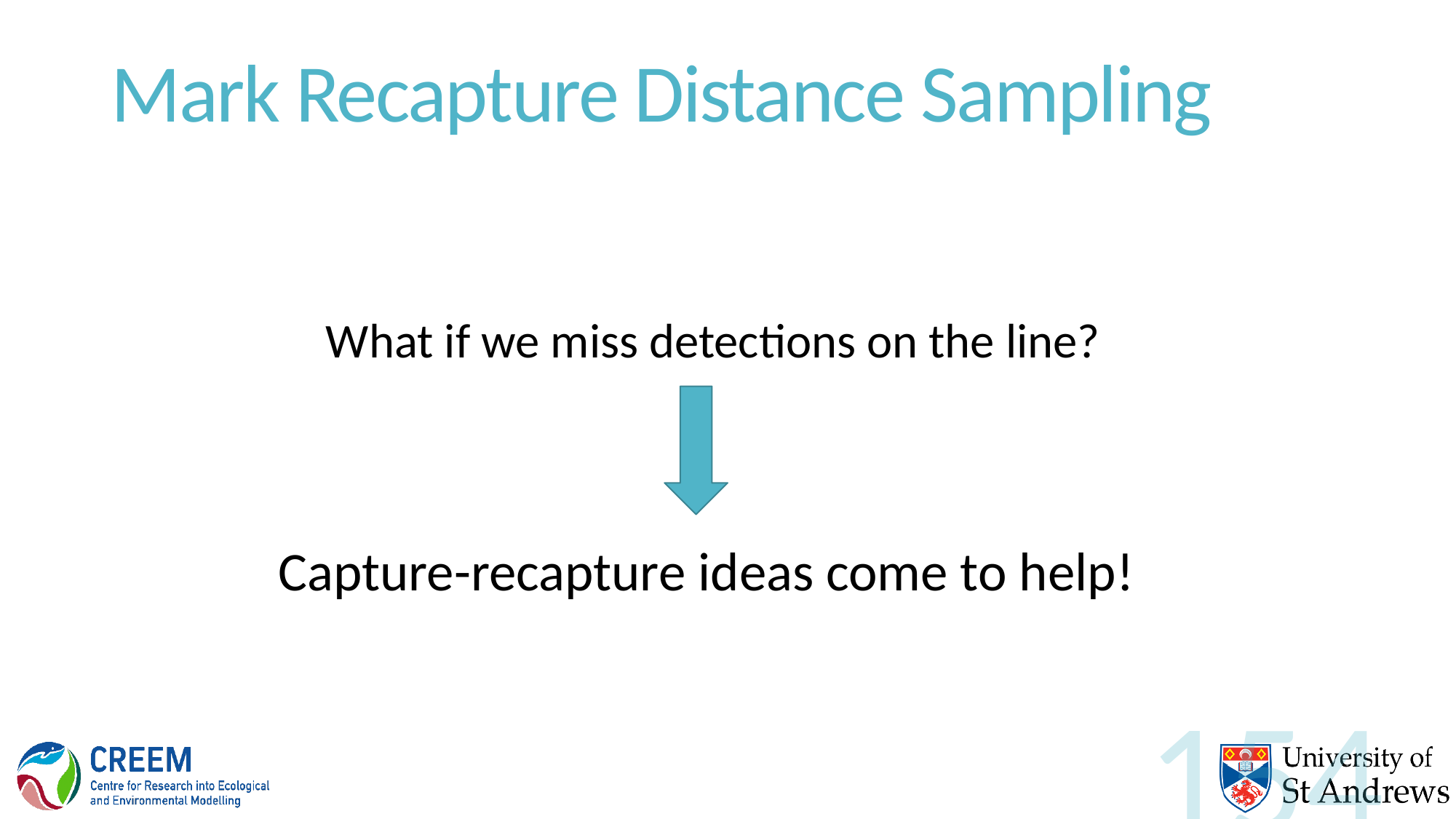

# Mark Recapture Distance Sampling
What if we miss detections on the line?

Capture-recapture ideas come to help!
154